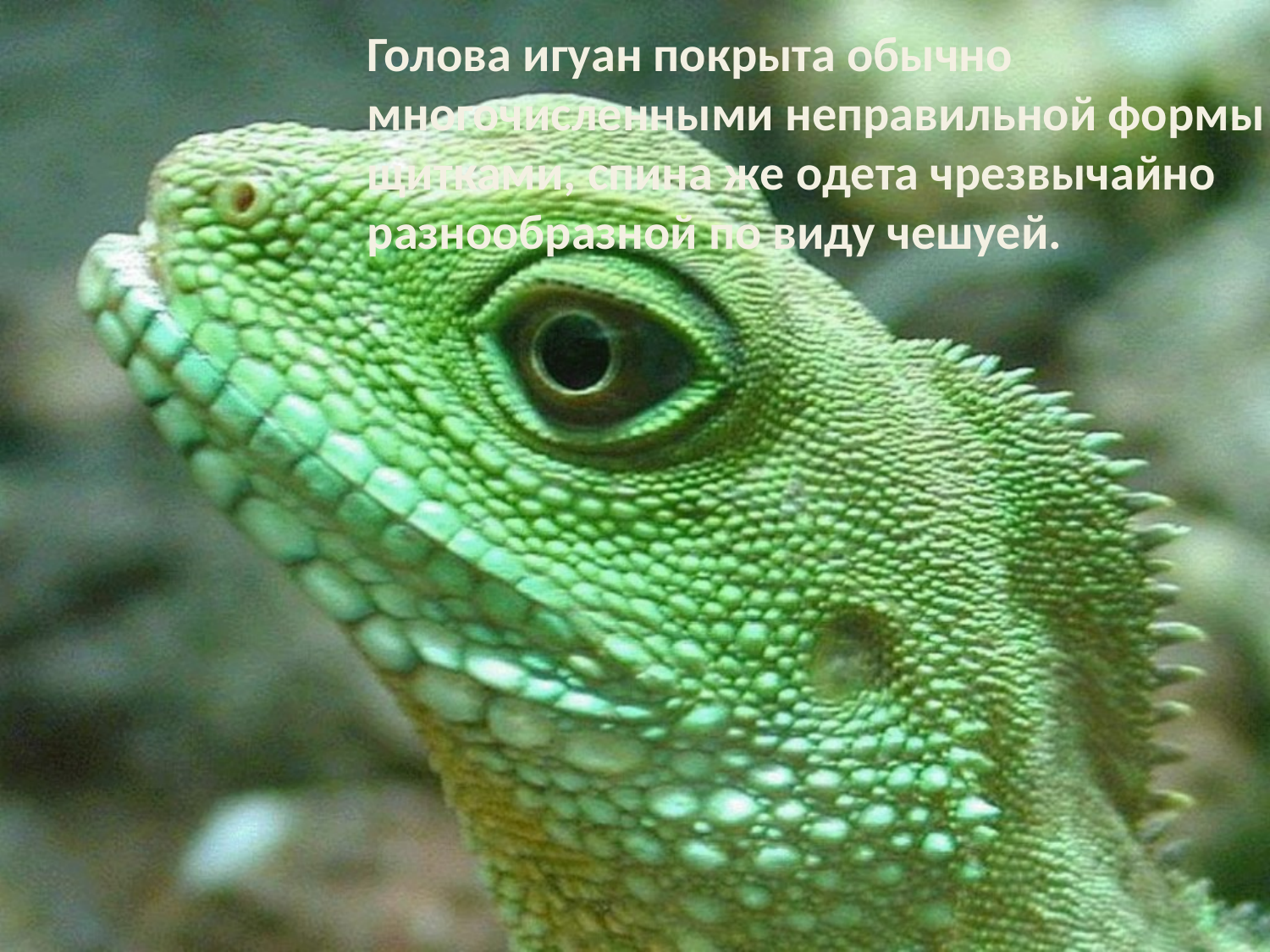

Голова игуан покрыта обычно многочисленными неправильной формы щитками, спина же одета чрезвычайно разнообразной по виду чешуей.